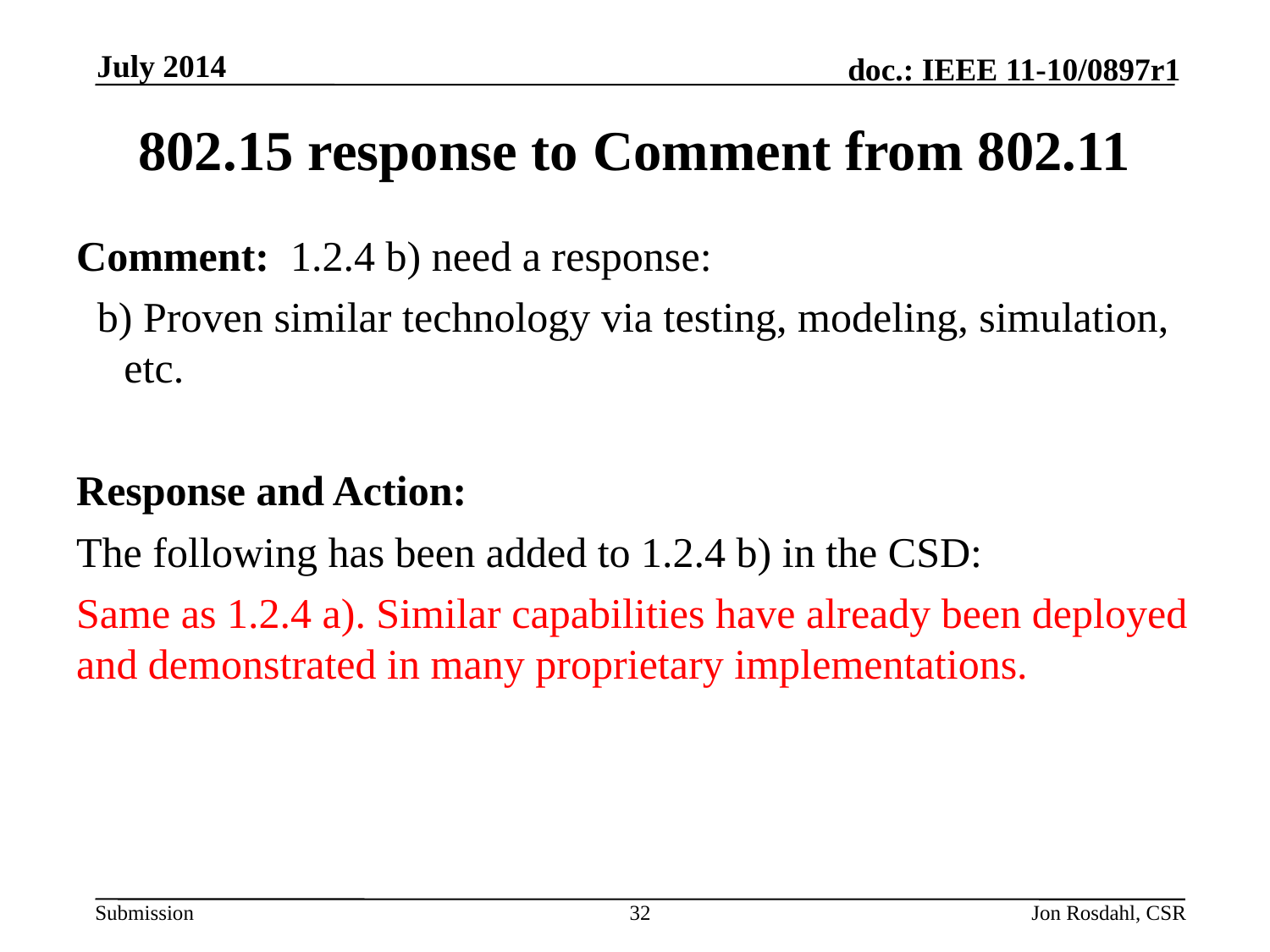

July 2014
# 802.15 response to Comment from 802.11
Comment:  1.2.4 b) need a response:
  b) Proven similar technology via testing, modeling, simulation, etc.

Response and Action:
The following has been added to 1.2.4 b) in the CSD:
Same as 1.2.4 a). Similar capabilities have already been deployed and demonstrated in many proprietary implementations.

32
Jon Rosdahl, CSR